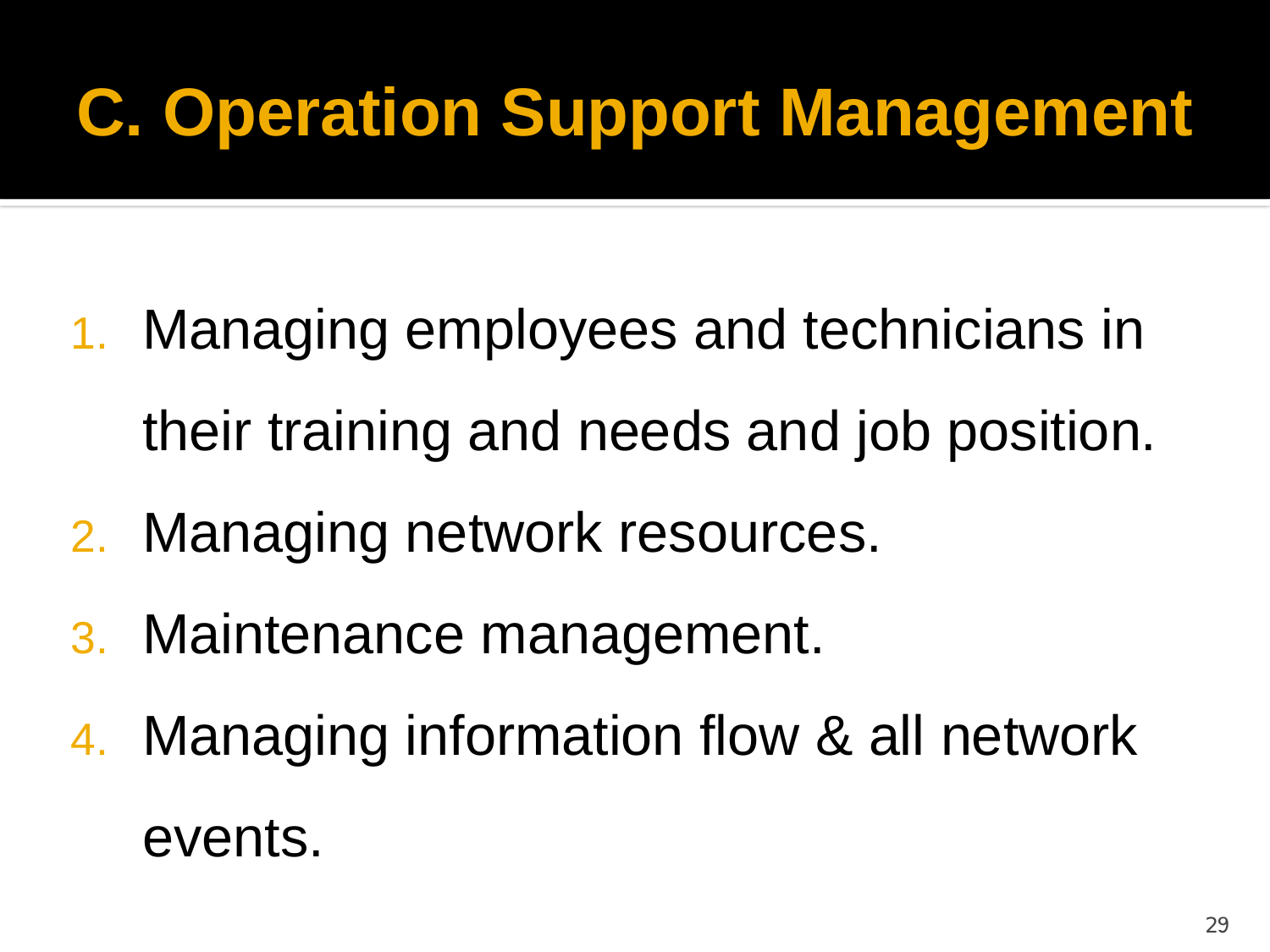

# C. Operation Support Management
Managing employees and technicians in their training and needs and job position.
Managing network resources.
Maintenance management.
Managing information flow & all network events.
29